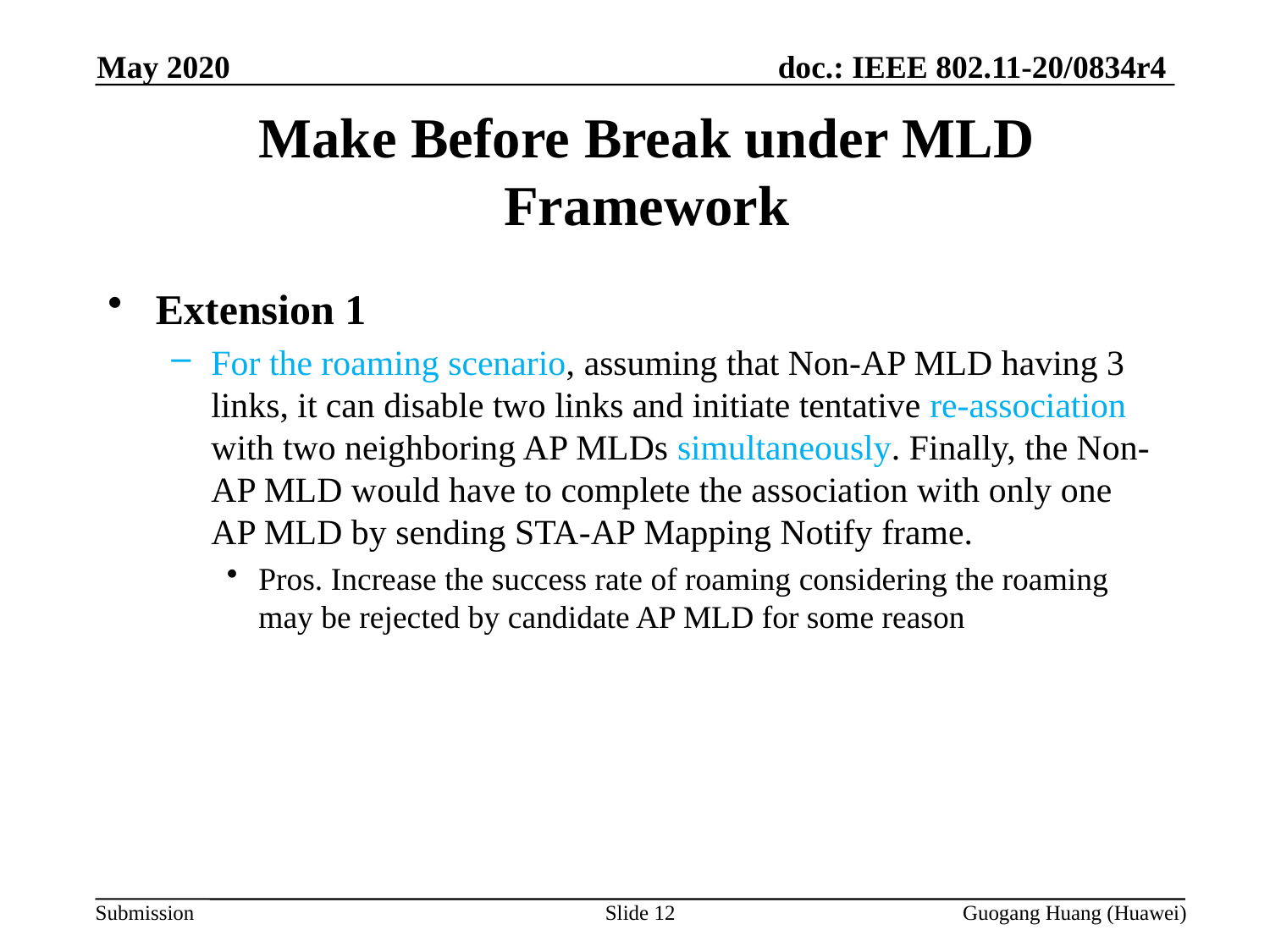

May 2020
Make Before Break under MLD Framework
Extension 1
For the roaming scenario, assuming that Non-AP MLD having 3 links, it can disable two links and initiate tentative re-association with two neighboring AP MLDs simultaneously. Finally, the Non-AP MLD would have to complete the association with only one AP MLD by sending STA-AP Mapping Notify frame.
Pros. Increase the success rate of roaming considering the roaming may be rejected by candidate AP MLD for some reason

Slide 12
Guogang Huang (Huawei)